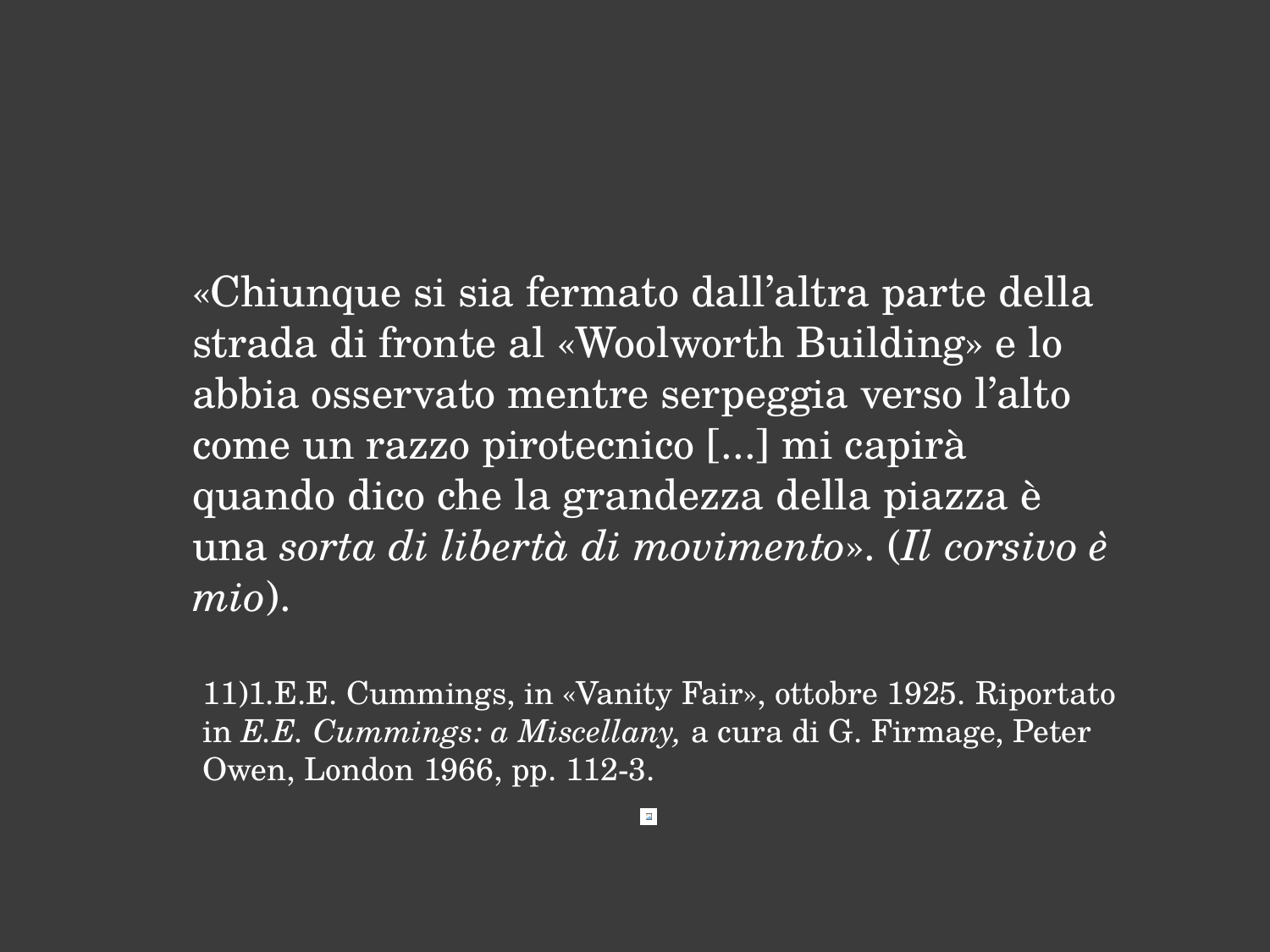

«Chiunque si sia fermato dall’altra parte della strada di fronte al «Woolworth Building» e lo abbia osservato mentre serpeggia verso l’alto come un razzo pirotecnico [...] mi capirà quando dico che la grandezza della piazza è una sorta di libertà di movimento». (Il corsivo è mio).
11)1.E.E. Cummings, in «Vanity Fair», ottobre 1925. Riportato in E.E. Cummings: a Miscellany, a cura di G. Firmage, Peter Owen, London 1966, pp. 112-3.